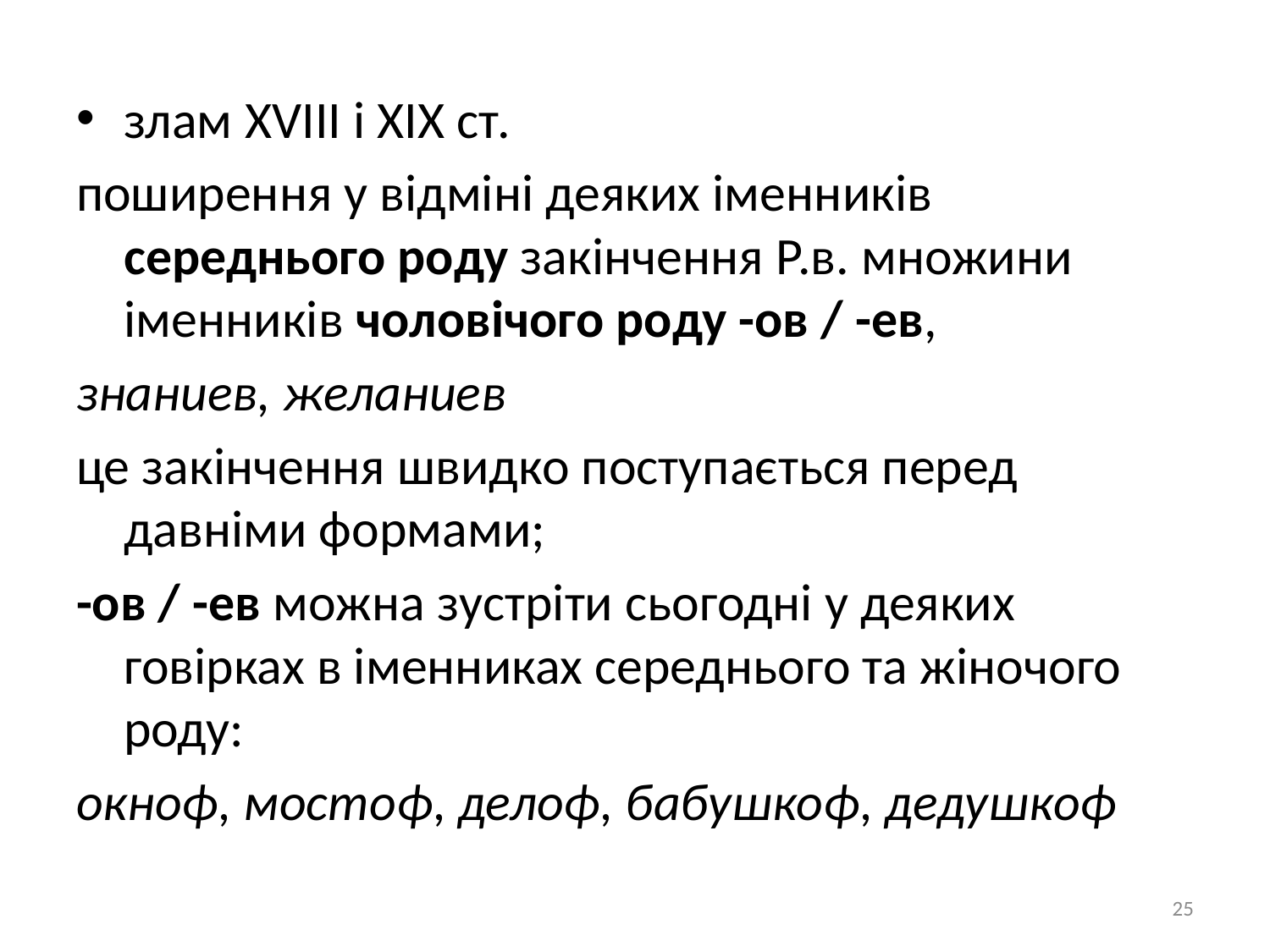

злам XVIII і XIX ст.
поширення у відміні деяких іменників середнього роду закінчення Р.в. множини іменників чоловічого роду -ов / -ев,
знаниев, желаниев
це закінчення швидко поступається перед давніми формами;
-ов / -ев можна зустріти сьогодні у деяких говірках в іменниках середнього та жіночого роду:
окноф, мостоф, делоф, бабушкоф, дедушкоф
25